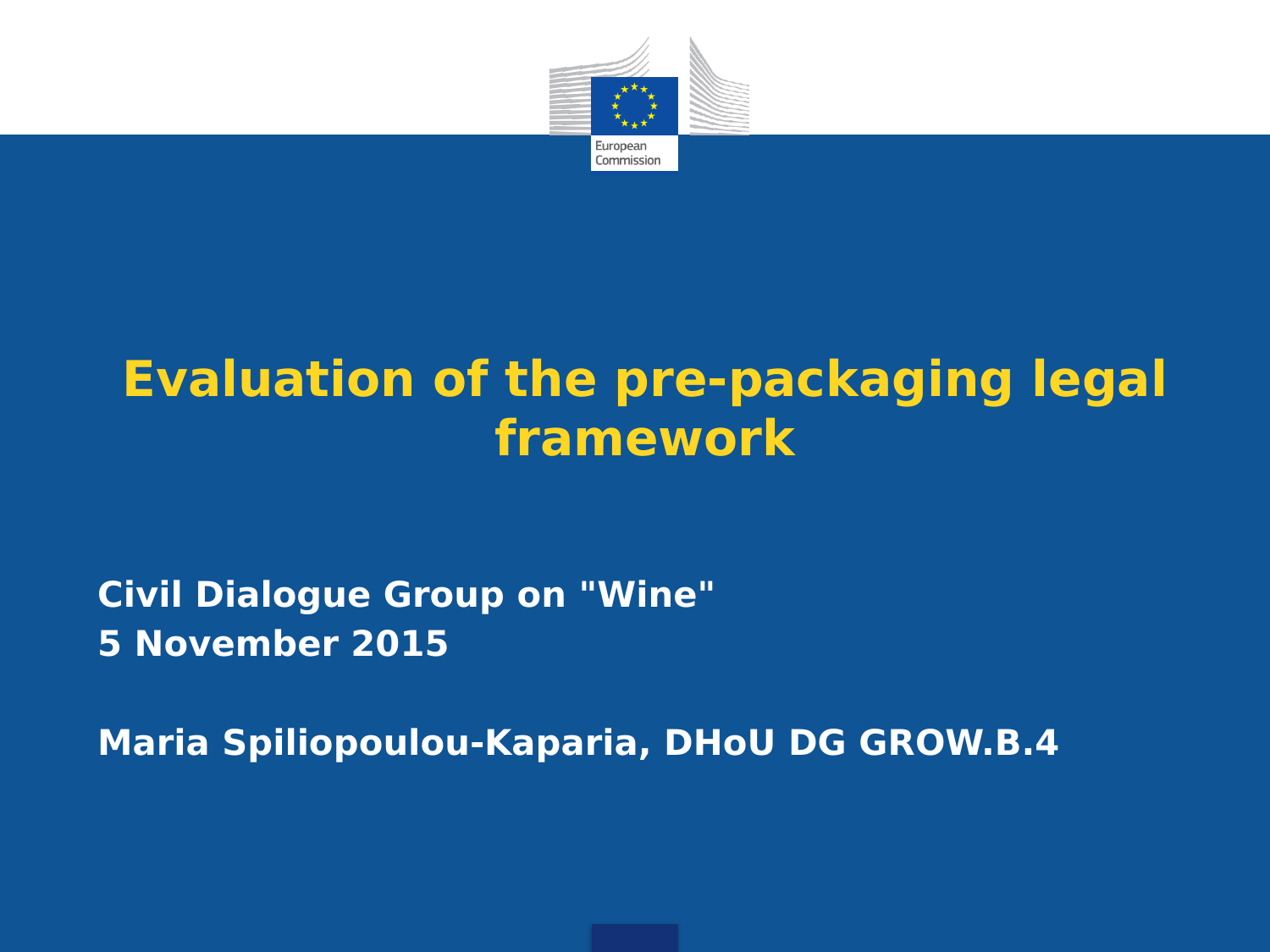

# Evaluation of the pre-packaging legal framework

Civil Dialogue Group on "Wine"
5 November 2015

Maria Spiliopoulou-Kaparia, DHoU DG GROW.B.4